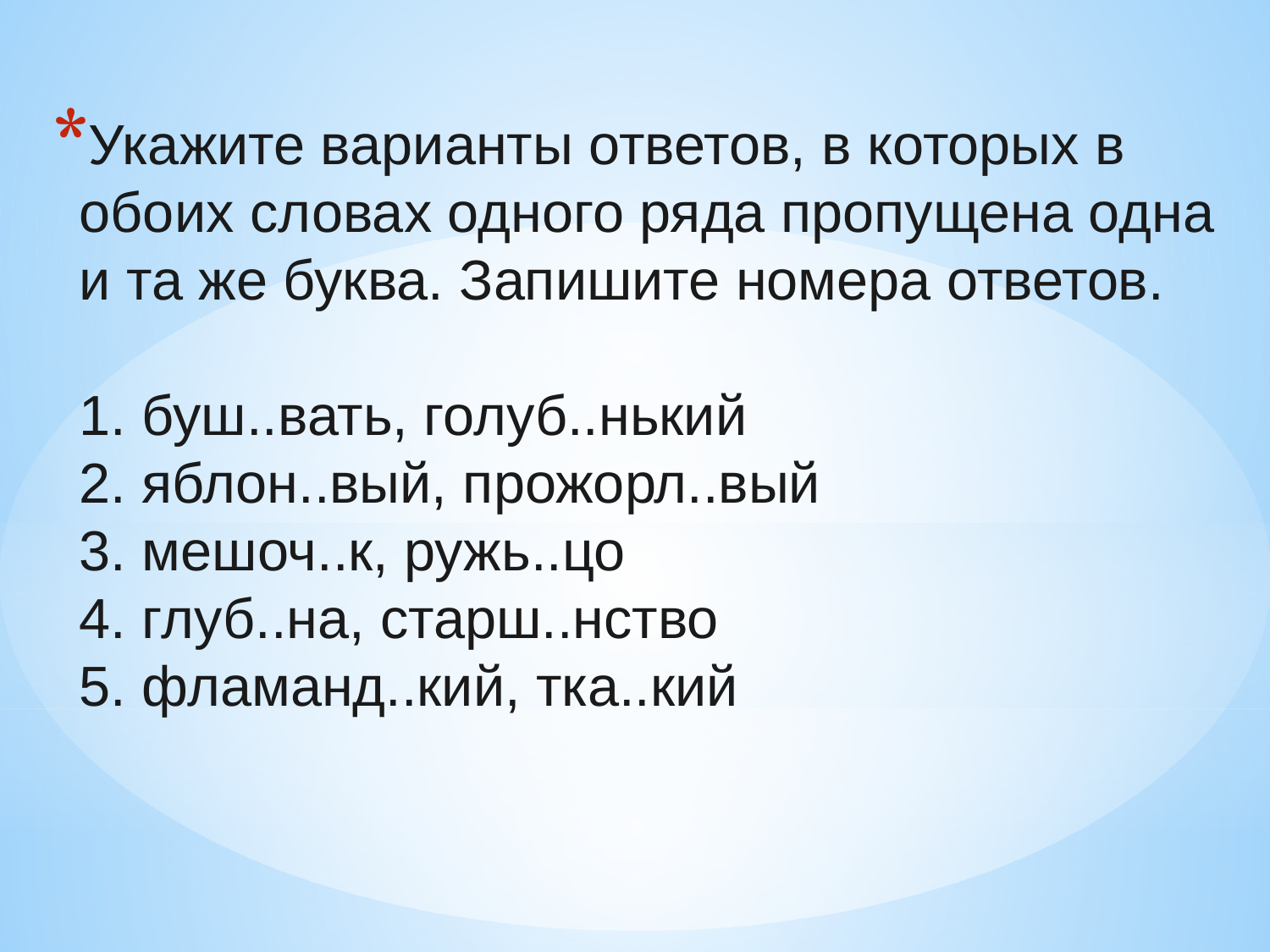

Укажите варианты ответов, в которых в обоих словах одного ряда пропущена одна и та же буква. Запишите номера ответов. 
1. буш..вать, голуб..нький 
2. яблон..вый, прожорл..вый 
3. мешоч..к, ружь..цо 
4. глуб..на, старш..нство 
5. фламанд..кий, тка..кий
#